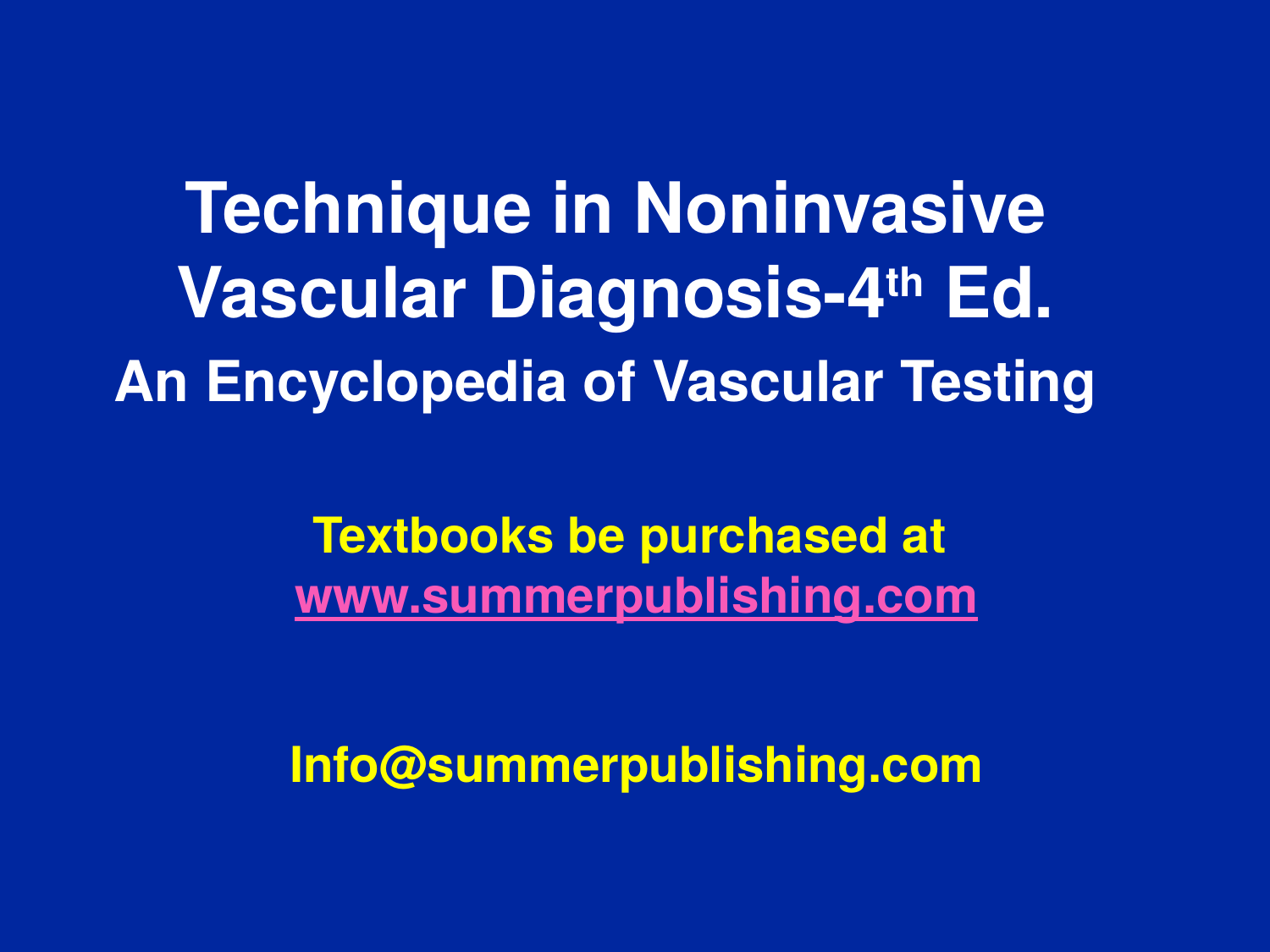

# Technique in Noninvasive Vascular Diagnosis-4th Ed. An Encyclopedia of Vascular Testing
Textbooks be purchased at www.summerpublishing.com

Info@summerpublishing.com